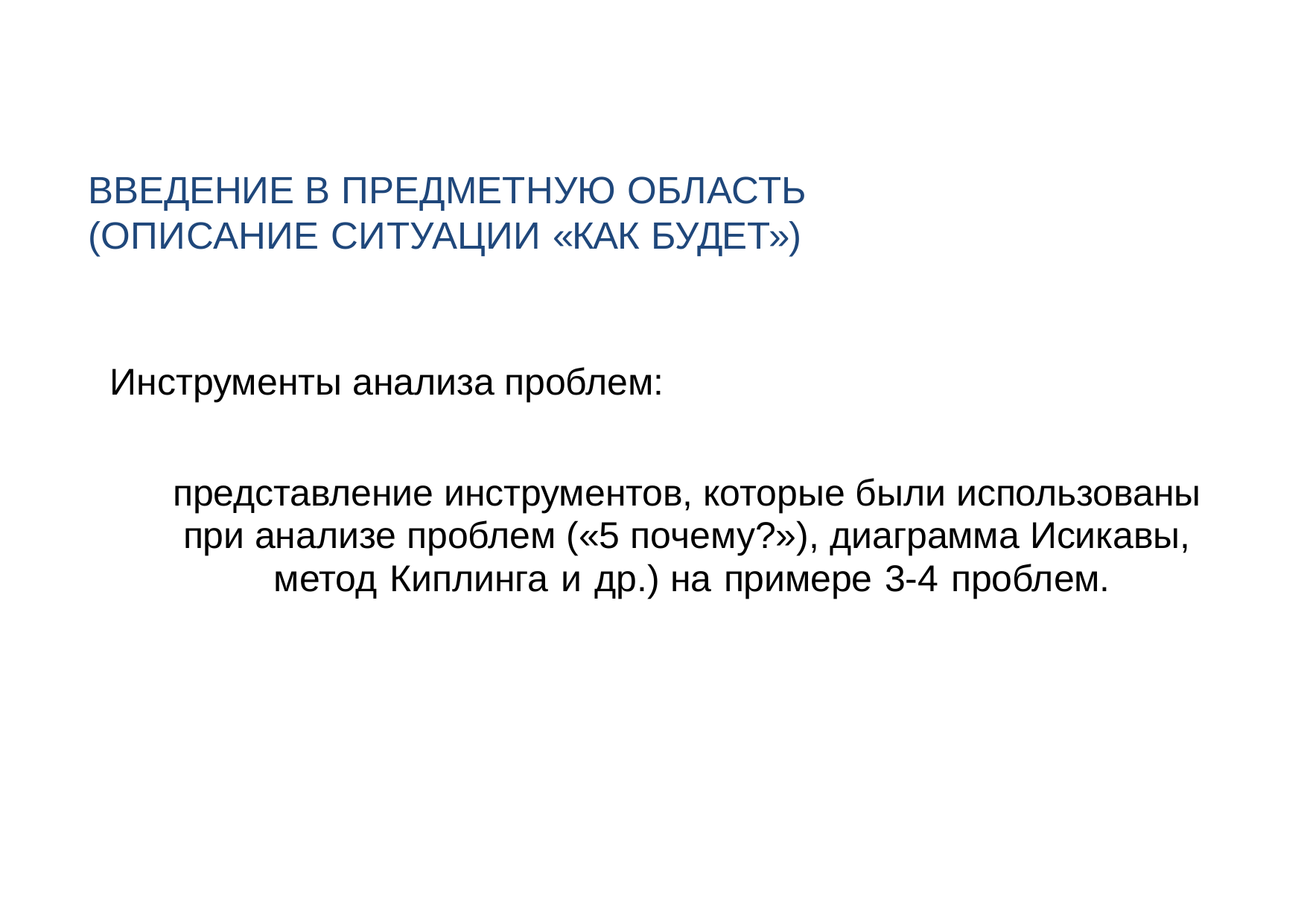

# ВВЕДЕНИЕ В ПРЕДМЕТНУЮ ОБЛАСТЬ  (ОПИСАНИЕ СИТУАЦИИ «КАК БУДЕТ»)
Инструменты анализа проблем:

представление инструментов, которые были использованы  при анализе проблем («5 почему?»), диаграмма Исикавы,  метод Киплинга и др.) на примере 3-4 проблем.